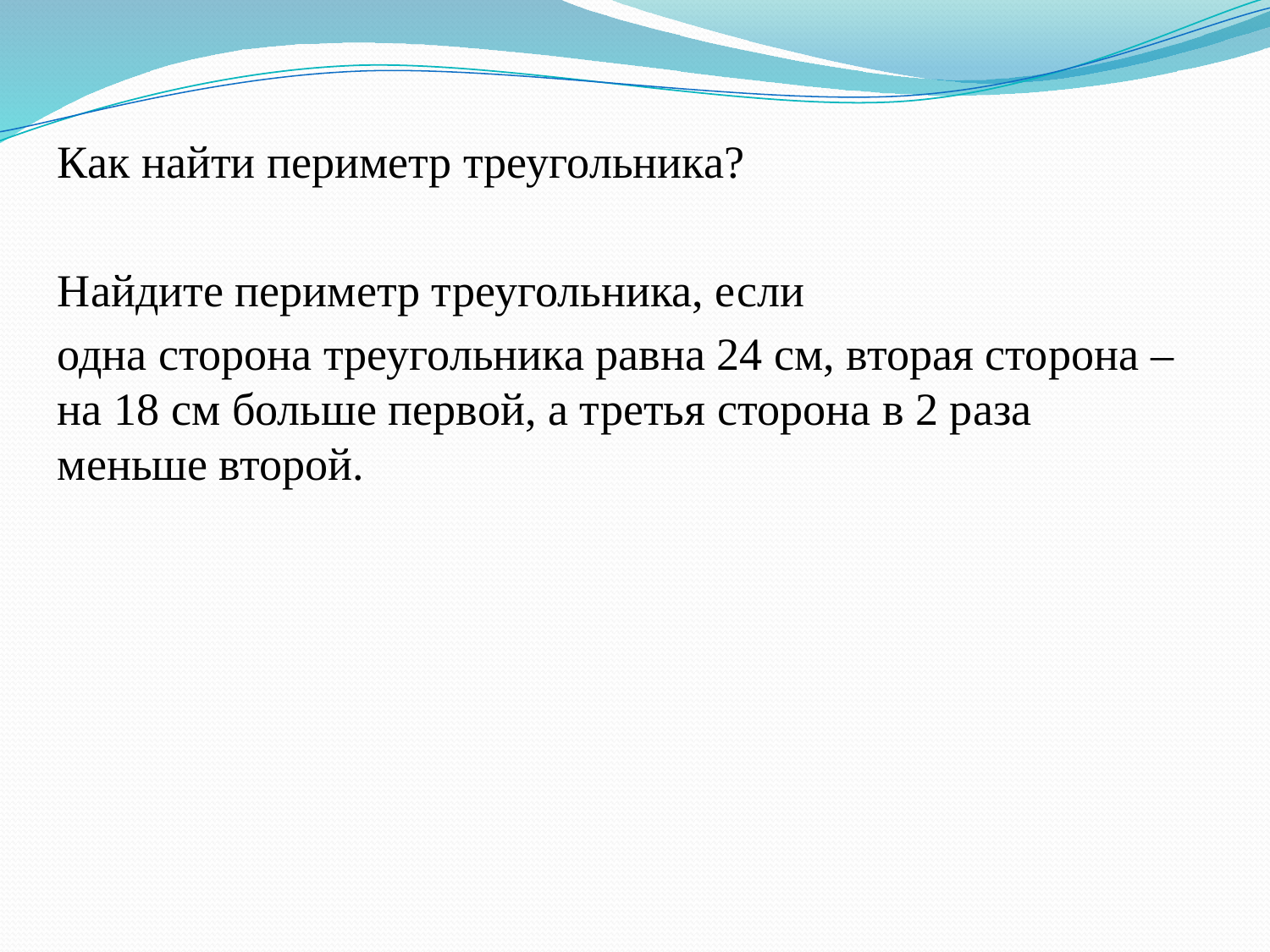

Как найти периметр треугольника?

Найдите периметр треугольника, если
одна сторона треугольника равна 24 см, вторая сторона – на 18 см больше первой, а третья сторона в 2 раза меньше второй.